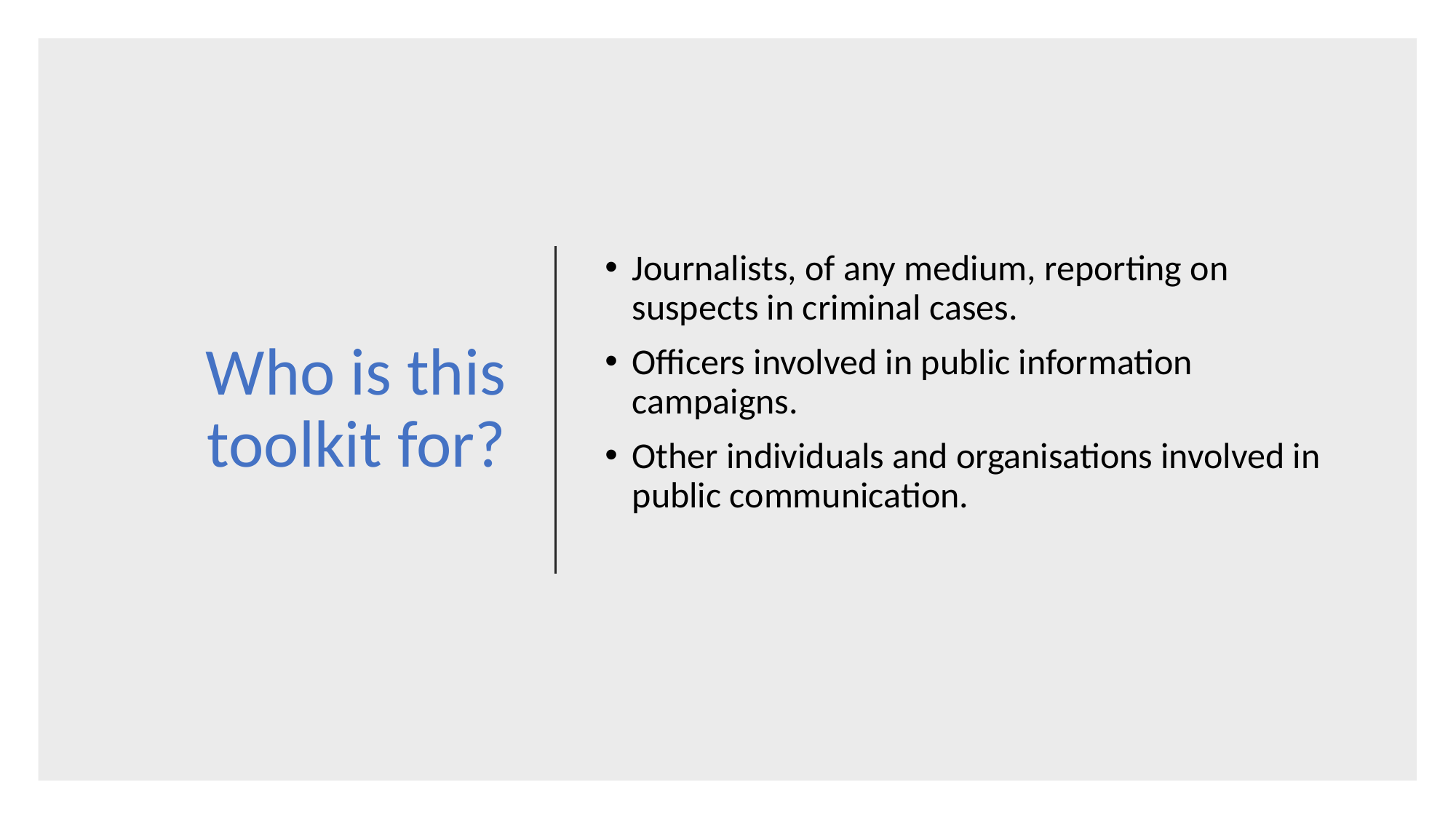

# Who is this toolkit for?
Journalists, of any medium, reporting on suspects in criminal cases.
Officers involved in public information campaigns.
Other individuals and organisations involved in public communication.